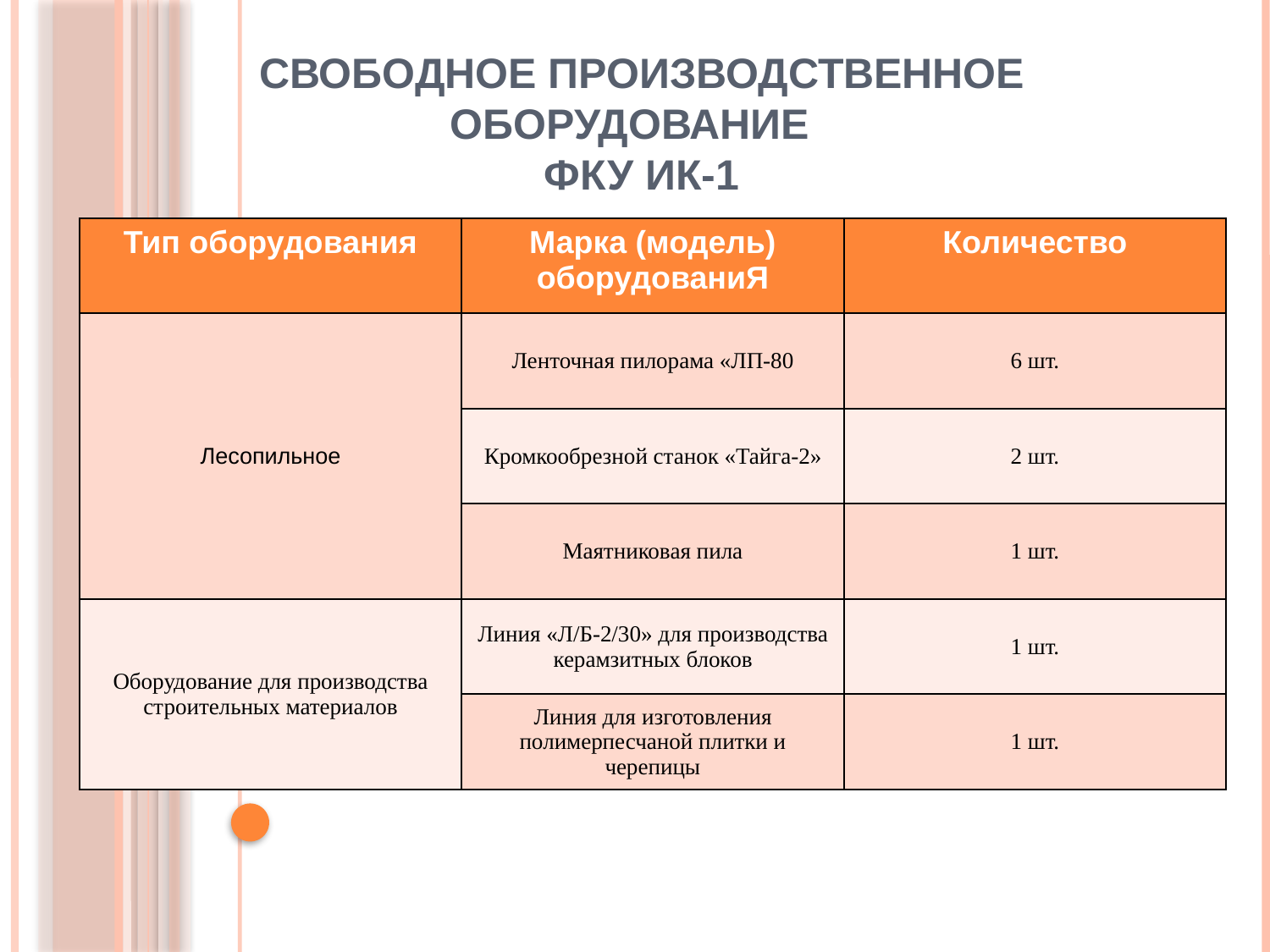

# свободное производственное оборудование фку ик-1

| Тип оборудования | Марка (модель) оборудованиЯ | Количество |
| --- | --- | --- |
| Лесопильное | Ленточная пилорама «ЛП-80 | 6 шт. |
|  | Кромкообрезной станок «Тайга-2» | 2 шт. |
|  | Маятниковая пила | 1 шт. |
| Оборудование для производства строительных материалов | Линия «Л/Б-2/30» для производства керамзитных блоков | 1 шт. |
|  | Линия для изготовления полимерпесчаной плитки и черепицы | 1 шт. |